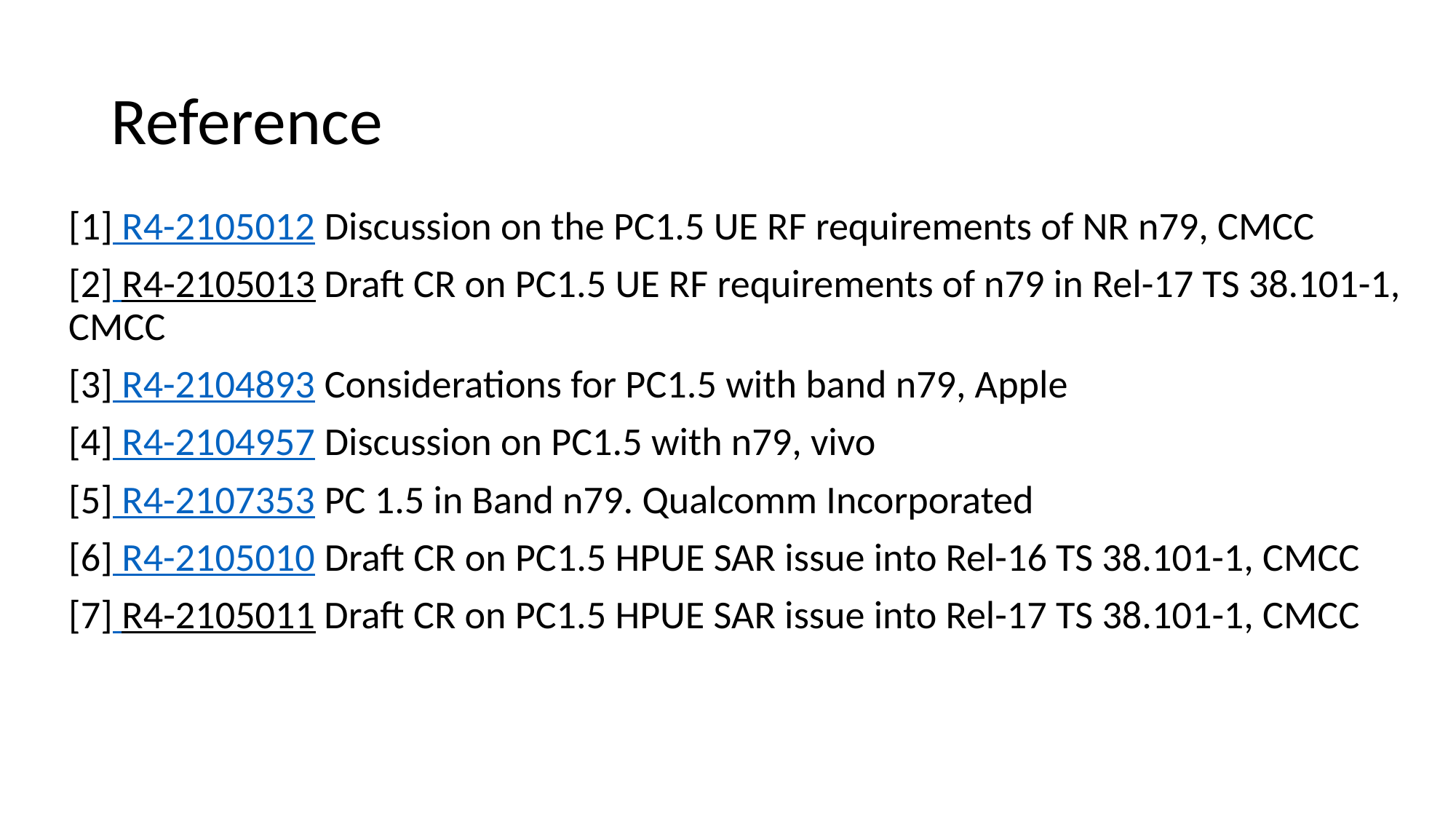

# Reference
[1] R4-2105012 Discussion on the PC1.5 UE RF requirements of NR n79, CMCC
[2] R4-2105013 Draft CR on PC1.5 UE RF requirements of n79 in Rel-17 TS 38.101-1, CMCC
[3] R4-2104893 Considerations for PC1.5 with band n79, Apple
[4] R4-2104957 Discussion on PC1.5 with n79, vivo
[5] R4-2107353 PC 1.5 in Band n79. Qualcomm Incorporated
[6] R4-2105010 Draft CR on PC1.5 HPUE SAR issue into Rel-16 TS 38.101-1, CMCC
[7] R4-2105011 Draft CR on PC1.5 HPUE SAR issue into Rel-17 TS 38.101-1, CMCC